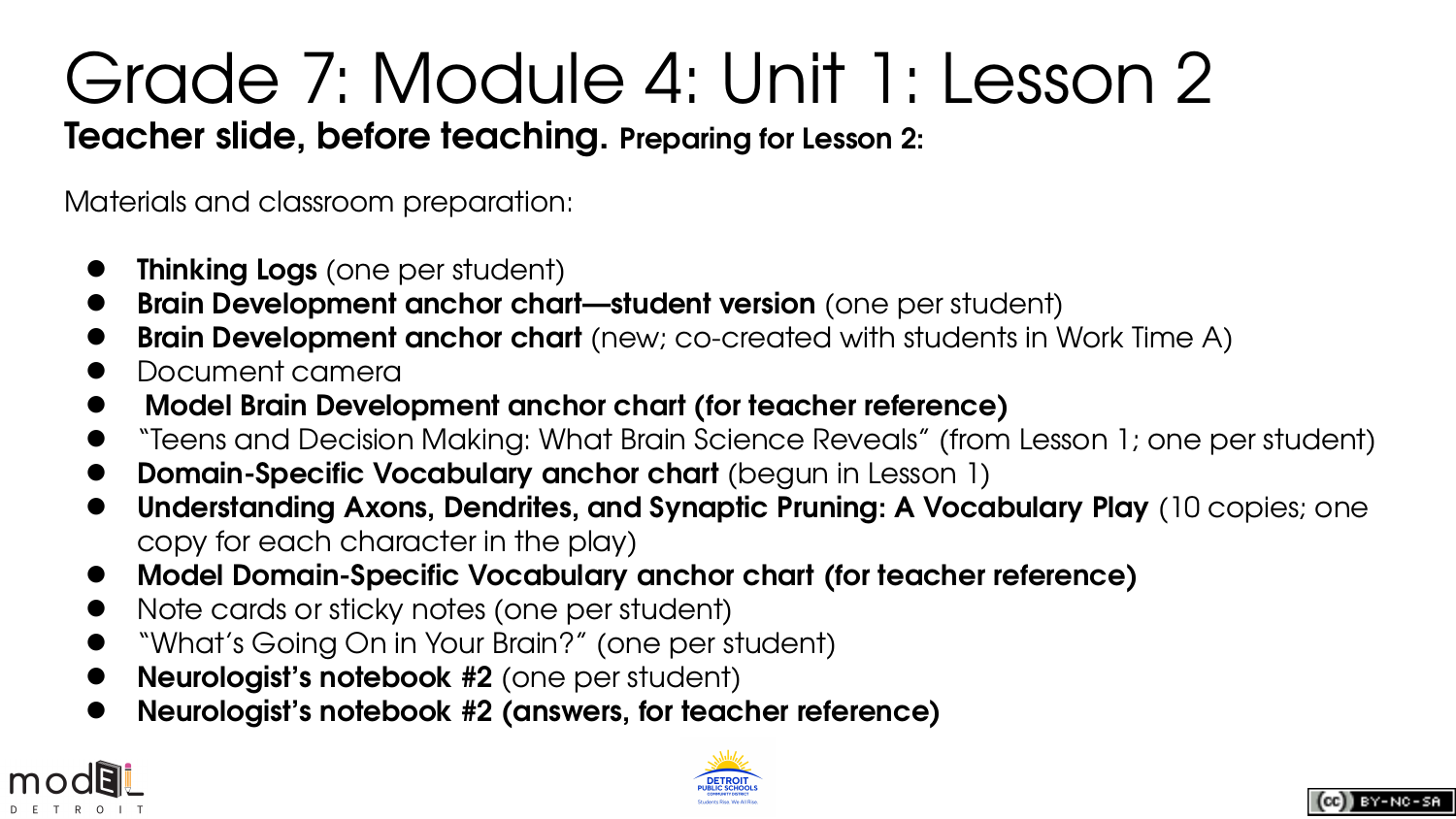

Grade 7: Module 4: Unit 1: Lesson 2
Teacher slide, before teaching. Preparing for Lesson 2:

Materials and classroom preparation:

Thinking Logs (one per student)
Brain Development anchor chart—student version (one per student)
Brain Development anchor chart (new; co-created with students in Work Time A)
Document camera
 Model Brain Development anchor chart (for teacher reference)
“Teens and Decision Making: What Brain Science Reveals” (from Lesson 1; one per student)
Domain-Specific Vocabulary anchor chart (begun in Lesson 1)
Understanding Axons, Dendrites, and Synaptic Pruning: A Vocabulary Play (10 copies; one copy for each character in the play)
Model Domain-Specific Vocabulary anchor chart (for teacher reference)
Note cards or sticky notes (one per student)
“What’s Going On in Your Brain?” (one per student)
Neurologist’s notebook #2 (one per student)
Neurologist’s notebook #2 (answers, for teacher reference)